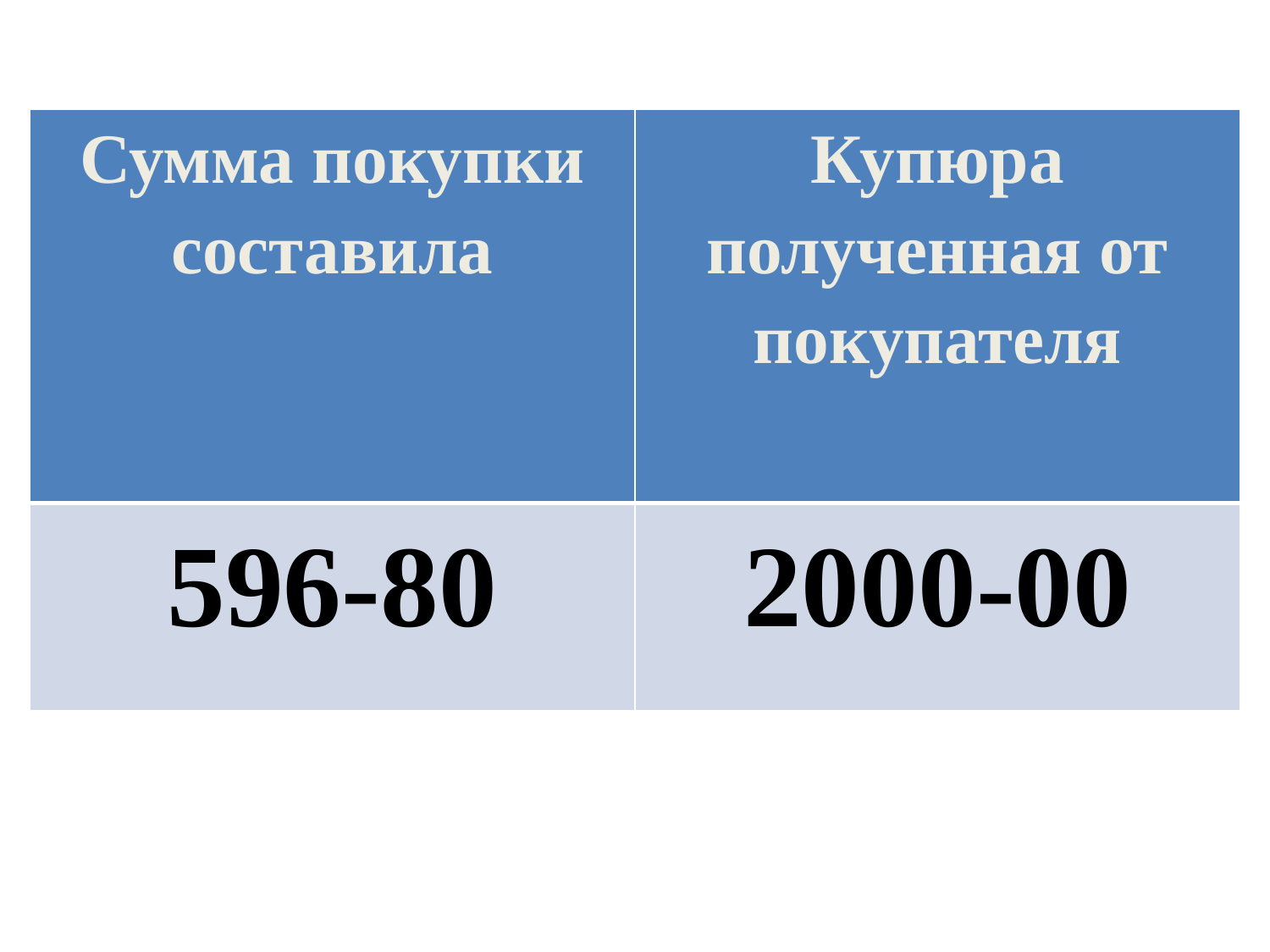

#
| Сумма покупки составила | Купюра полученная от покупателя |
| --- | --- |
| 596-80 | 2000-00 |